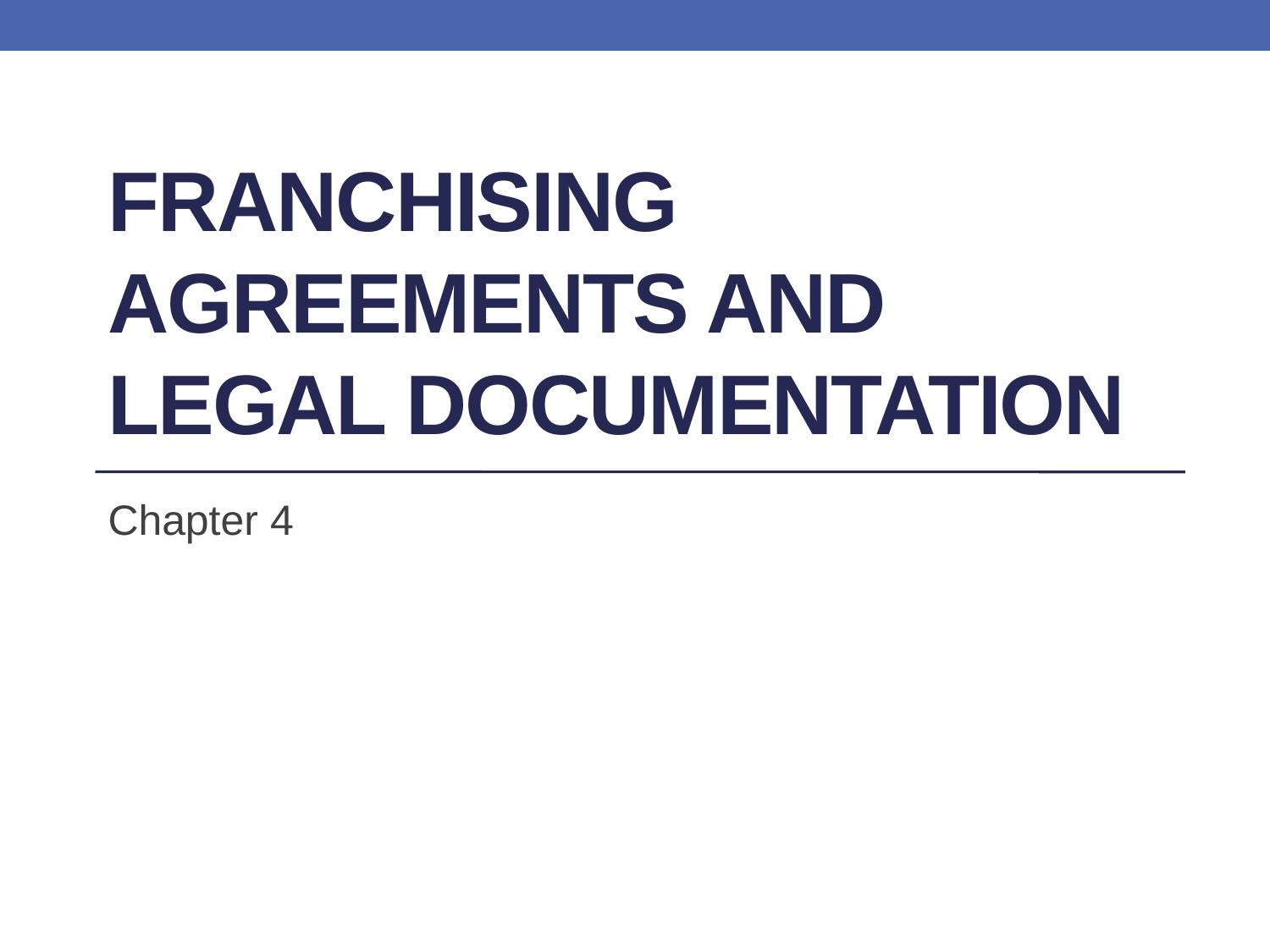

# Franchising Agreements and Legal Documentation
Chapter 4